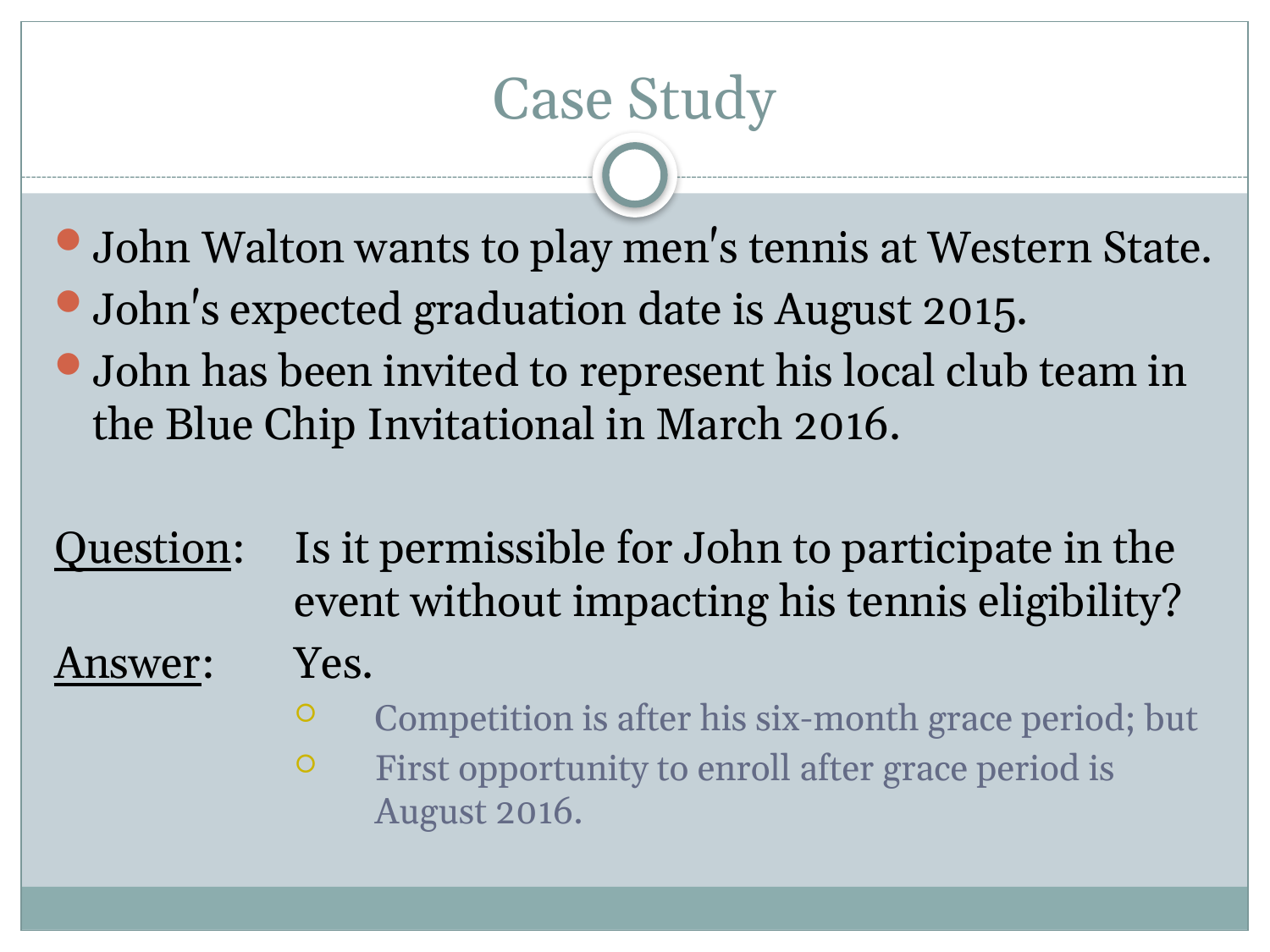

# Case Study
John Walton wants to play men's tennis at Western State.
John's expected graduation date is August 2015.
John has been invited to represent his local club team in the Blue Chip Invitational in March 2016.

Question:	Is it permissible for John to participate in the event without impacting his tennis eligibility?
Answer: 	Yes.
Competition is after his six-month grace period; but
First opportunity to enroll after grace period is August 2016.